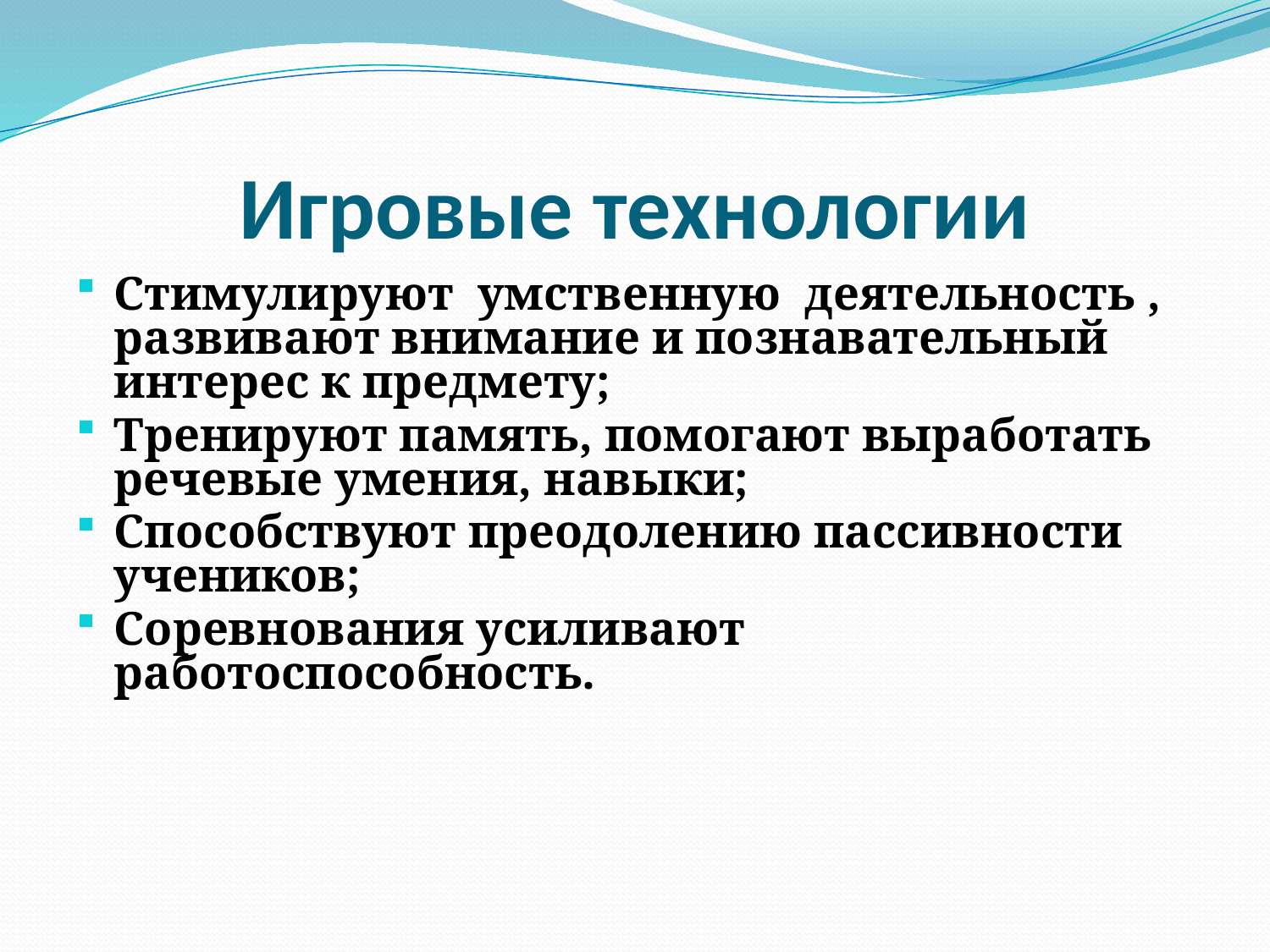

# Игровые технологии
Стимулируют  умственную  деятельность , развивают внимание и познавательный интерес к предмету;
Тренируют память, помогают выработать речевые умения, навыки;
Способствуют преодолению пассивности учеников;
Соревнования усиливают работоспособность.